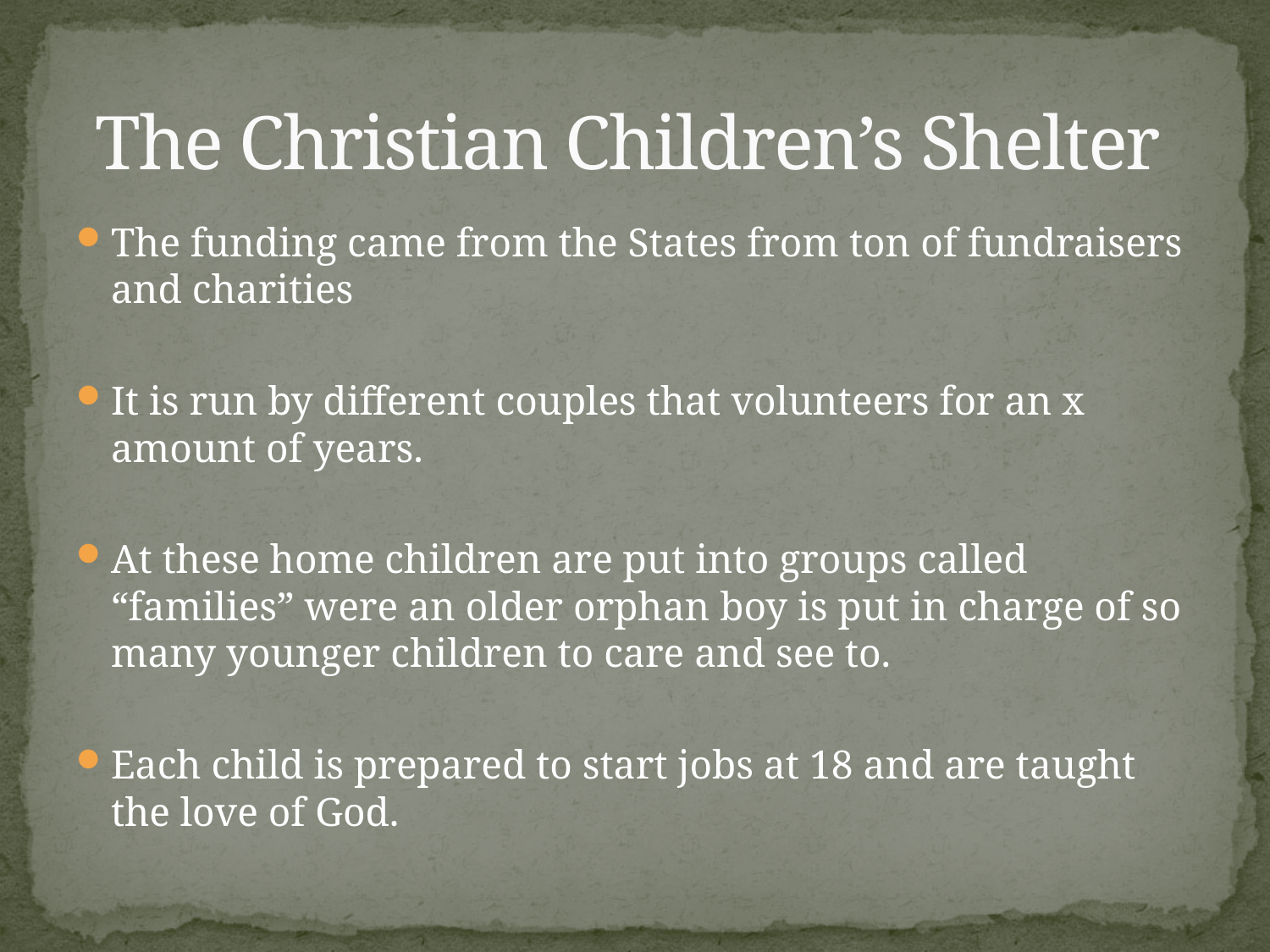

# The Christian Children’s Shelter
The funding came from the States from ton of fundraisers and charities

It is run by different couples that volunteers for an x amount of years.

At these home children are put into groups called “families” were an older orphan boy is put in charge of so many younger children to care and see to.

Each child is prepared to start jobs at 18 and are taught the love of God.